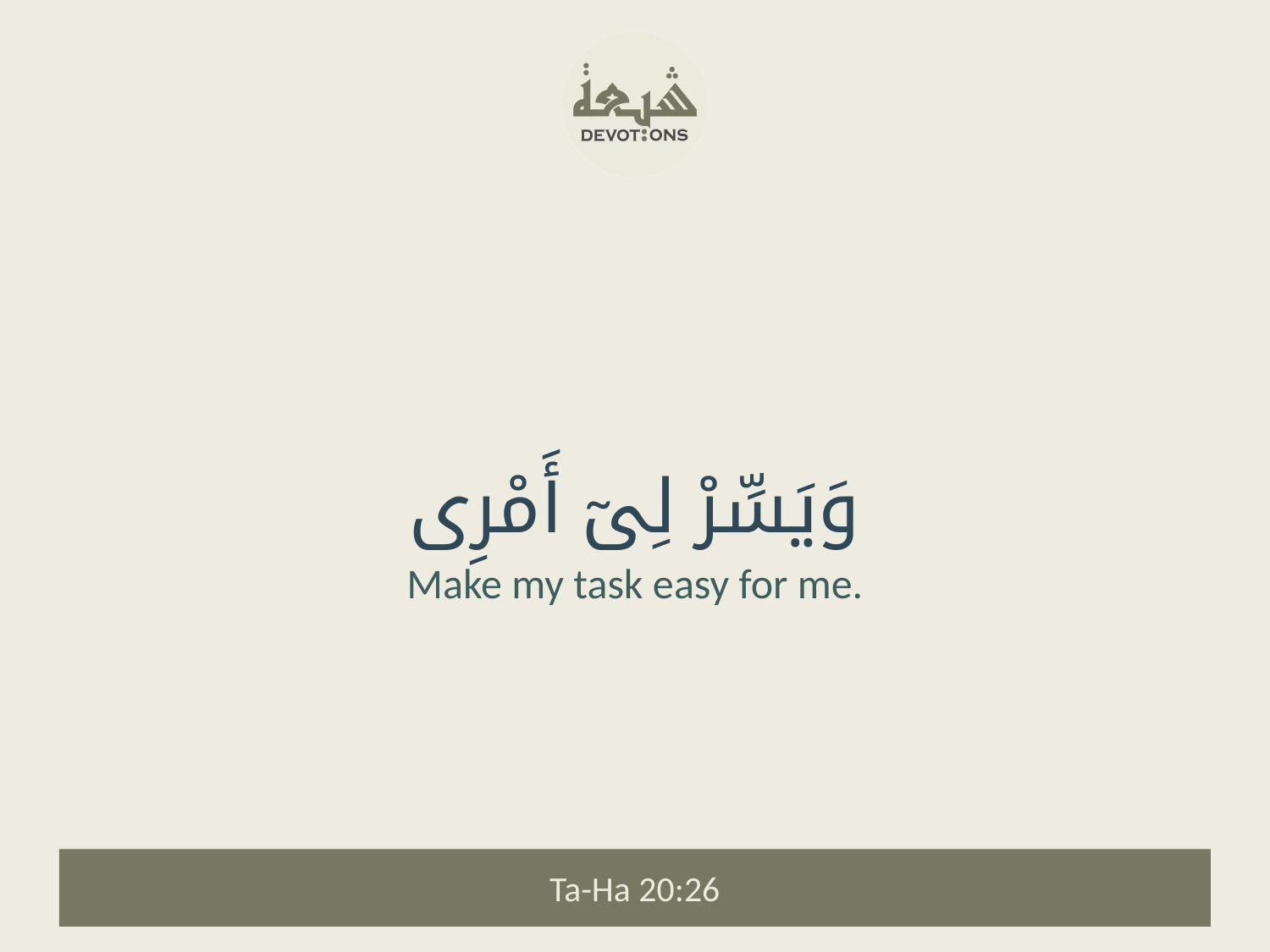

وَيَسِّرْ لِىٓ أَمْرِى
Make my task easy for me.
Ta-Ha 20:26